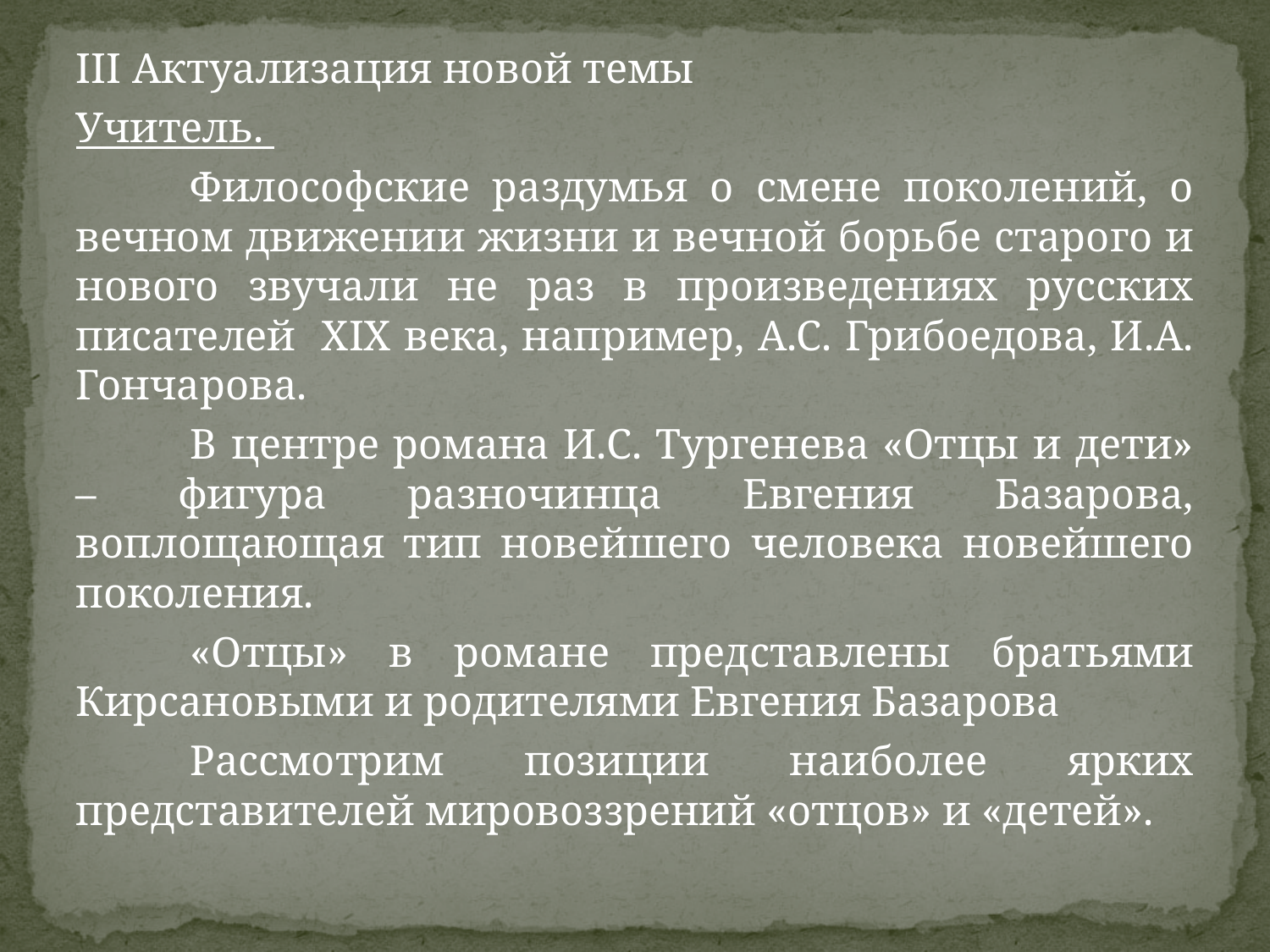

III Актуализация новой темы
Учитель.
	Философские раздумья о смене поколений, о вечном движении жизни и вечной борьбе старого и нового звучали не раз в произведениях русских писателей  XIX века, например, А.С. Грибоедова, И.А. Гончарова.
	В центре романа И.С. Тургенева «Отцы и дети» – фигура разночинца Евгения Базарова, воплощающая тип новейшего человека новейшего поколения.
	«Отцы» в романе представлены братьями Кирсановыми и родителями Евгения Базарова
	Рассмотрим позиции наиболее ярких представителей мировоззрений «отцов» и «детей».